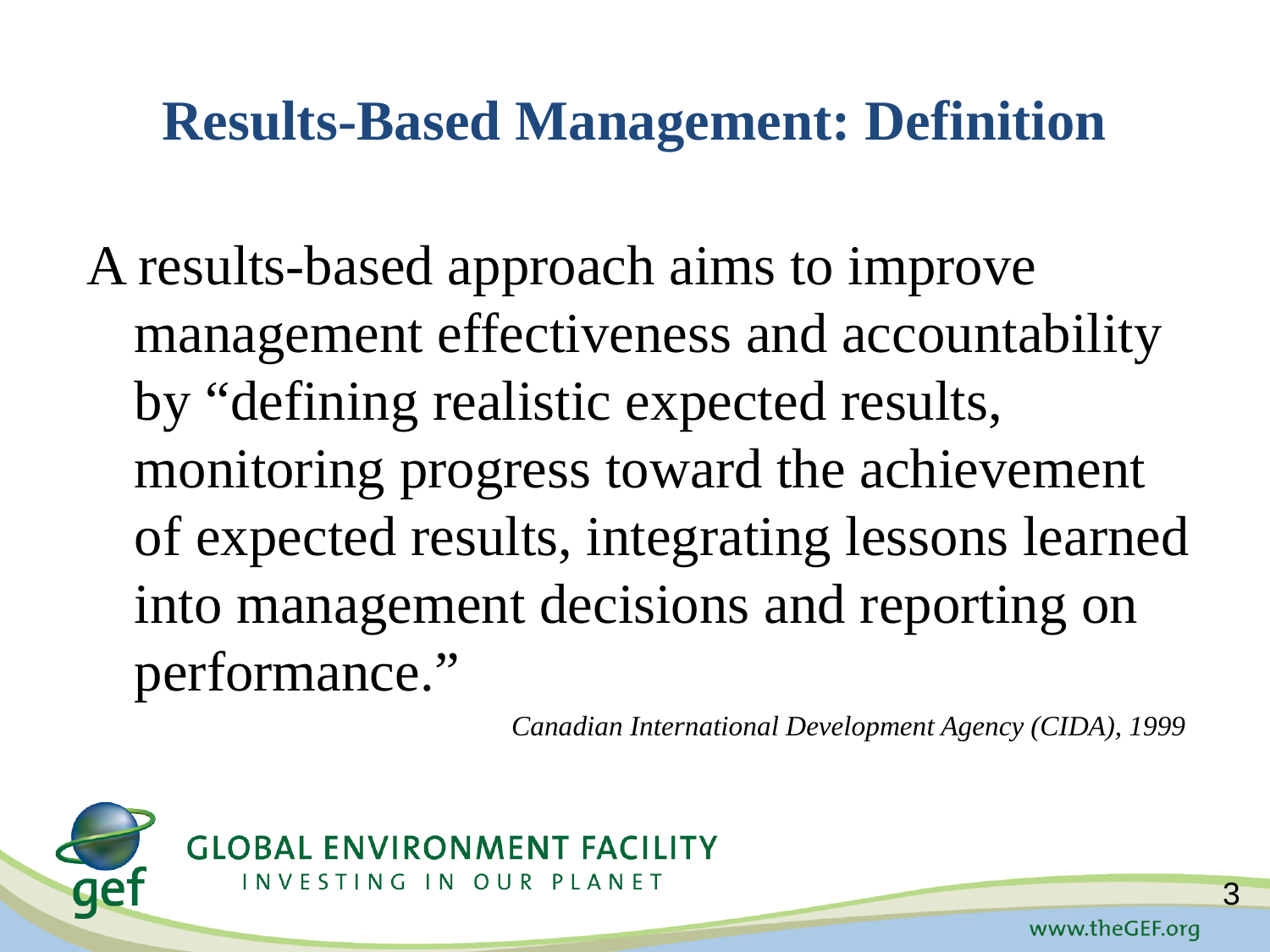

# Results-Based Management: Definition
A results-based approach aims to improve management effectiveness and accountability by “defining realistic expected results, monitoring progress toward the achievement of expected results, integrating lessons learned into management decisions and reporting on performance.”
Canadian International Development Agency (CIDA), 1999

3